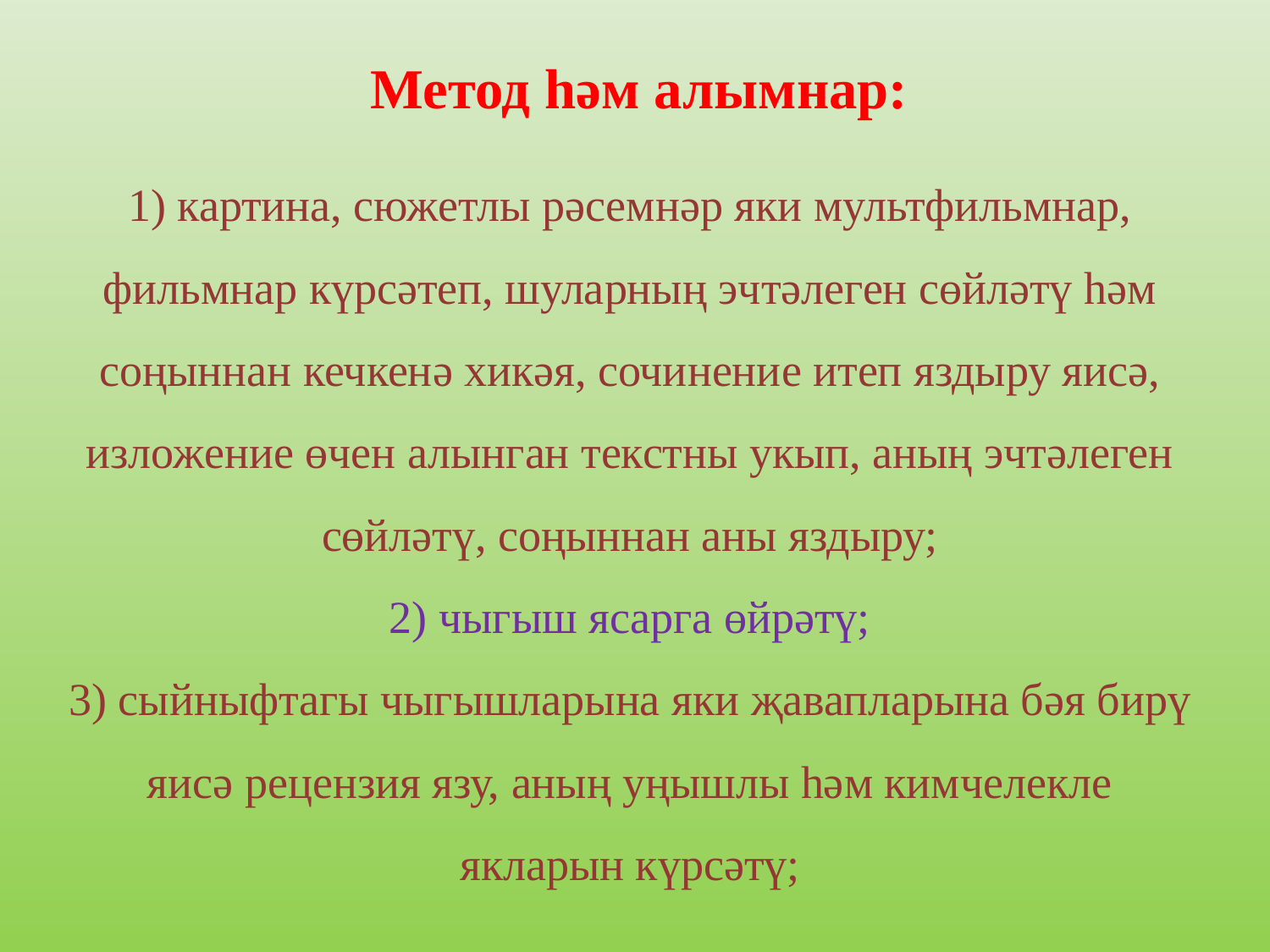

Метод һәм алымнар:
# 1) картина, сюжетлы рәсемнәр яки мультфильмнар, фильмнар күрсәтеп, шуларның эчтәлеген сөйләтү һәм соңыннан кечкенә хикәя, сочинение итеп яздыру яисә, изложение өчен алынган текстны укып, аның эчтәлеген сөйләтү, соңыннан аны яздыру; 2) чыгыш ясарга өйрәтү; 3) сыйныфтагы чыгышларына яки җавапларына бәя бирү яисә рецензия язу, аның уңышлы һәм кимчелекле якларын күрсәтү;